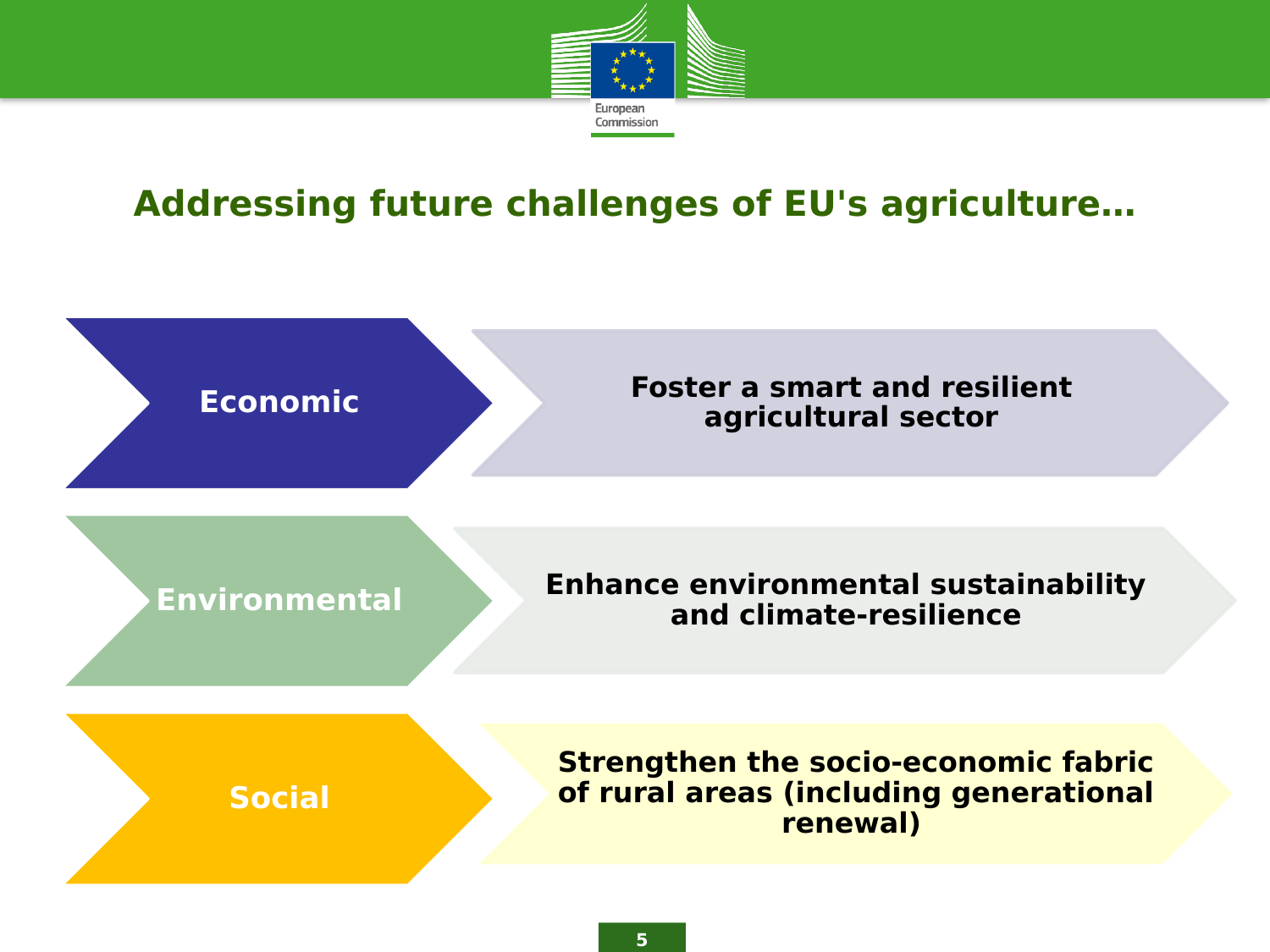

Addressing future challenges of EU's agriculture…
Economic
Foster a smart and resilient agricultural sector
Environmental
Enhance environmental sustainability and climate-resilience
Social
Strengthen the socio-economic fabric of rural areas (including generational renewal)
5